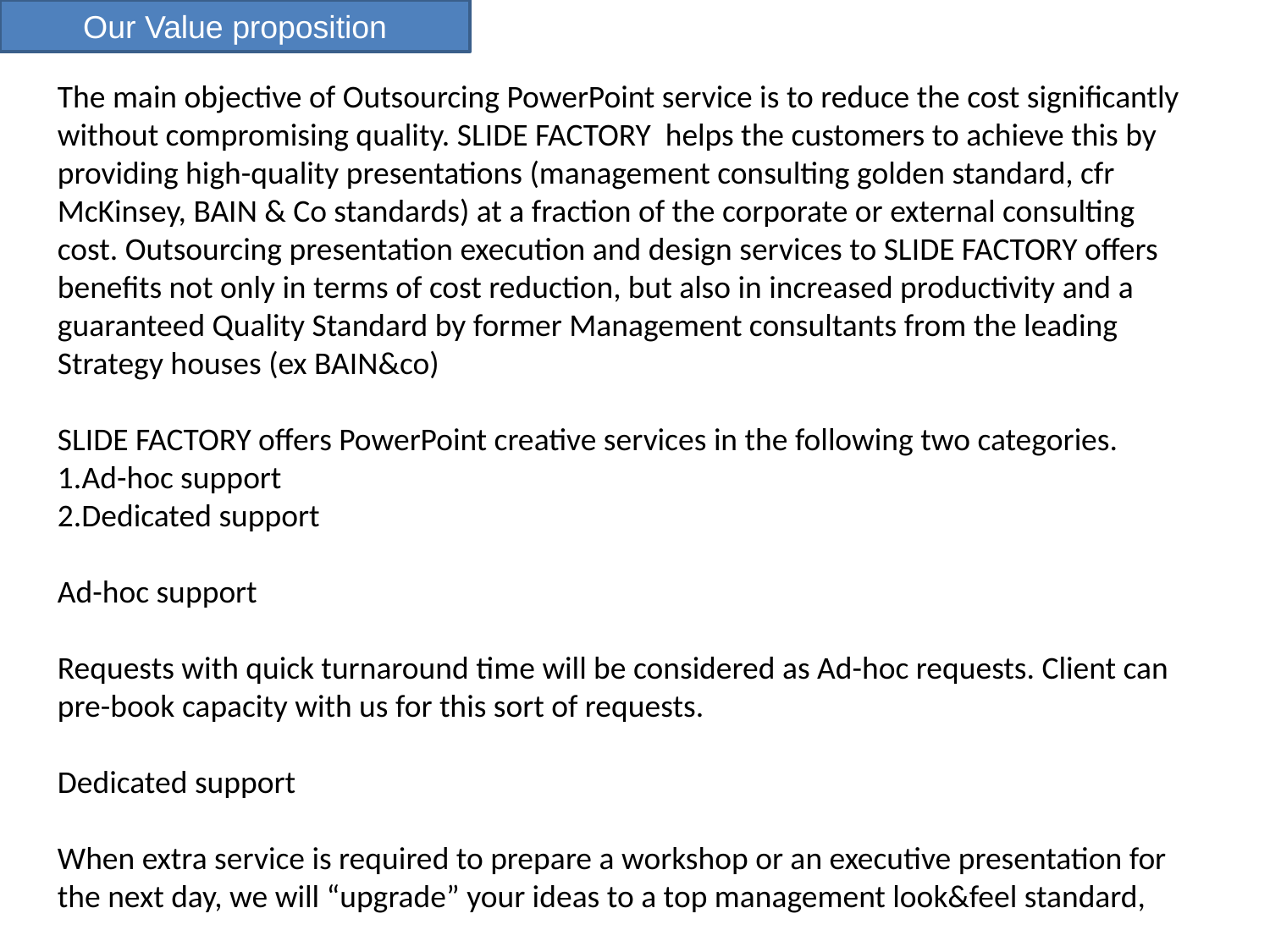

Our Value proposition

The main objective of Outsourcing PowerPoint service is to reduce the cost significantly without compromising quality. SLIDE FACTORY  helps the customers to achieve this by providing high-quality presentations (management consulting golden standard, cfr McKinsey, BAIN & Co standards) at a fraction of the corporate or external consulting cost. Outsourcing presentation execution and design services to SLIDE FACTORY offers benefits not only in terms of cost reduction, but also in increased productivity and a guaranteed Quality Standard by former Management consultants from the leading Strategy houses (ex BAIN&co)

SLIDE FACTORY offers PowerPoint creative services in the following two categories.
1.Ad-hoc support
2.Dedicated support

Ad-hoc support

Requests with quick turnaround time will be considered as Ad-hoc requests. Client can pre-book capacity with us for this sort of requests.

Dedicated support

When extra service is required to prepare a workshop or an executive presentation for the next day, we will “upgrade” your ideas to a top management look&feel standard,